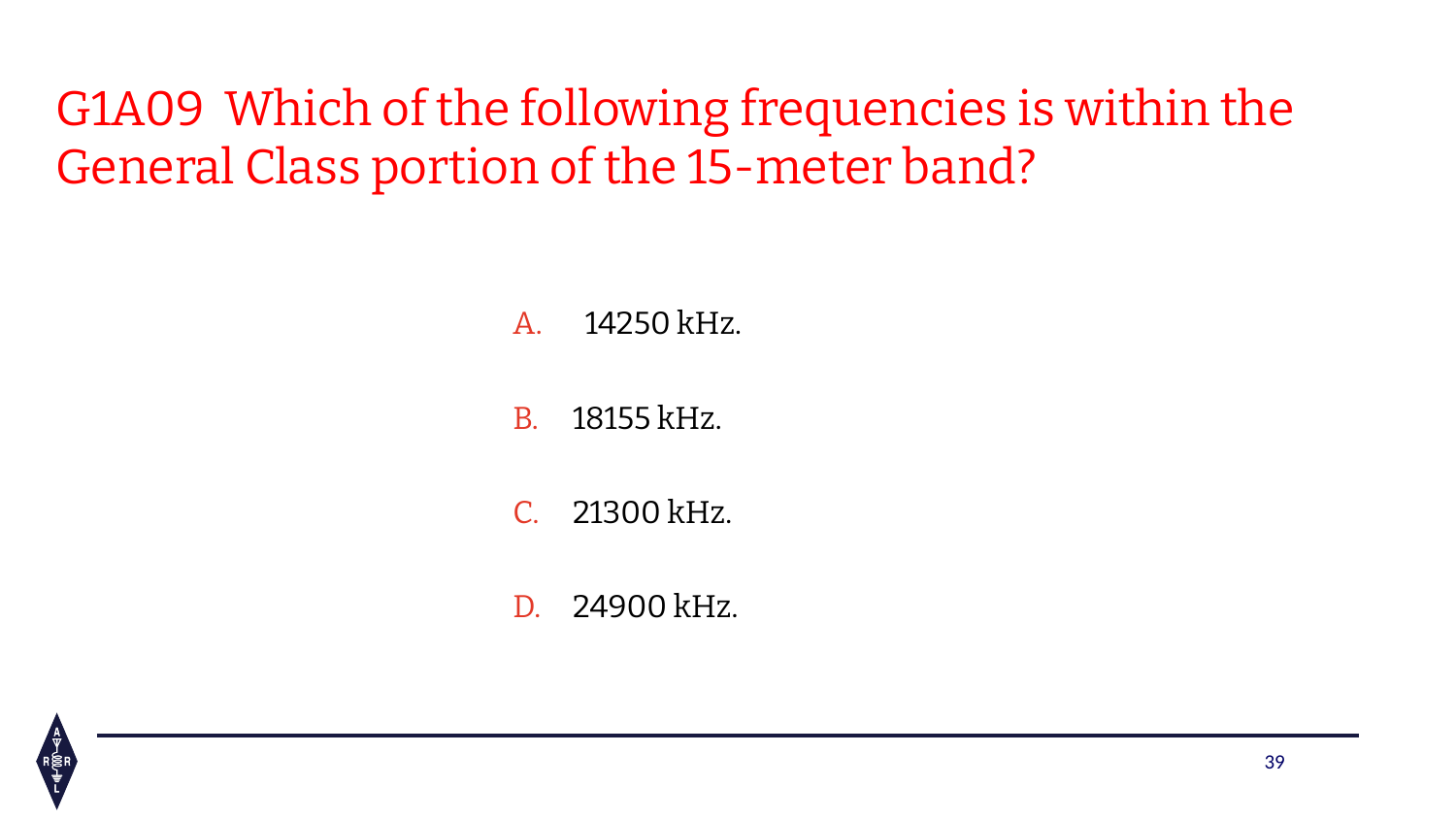

G1A09  Which of the following frequencies is within the General Class portion of the 15-meter band?

  14250 kHz.

18155 kHz.

21300 kHz.

24900 kHz.

39